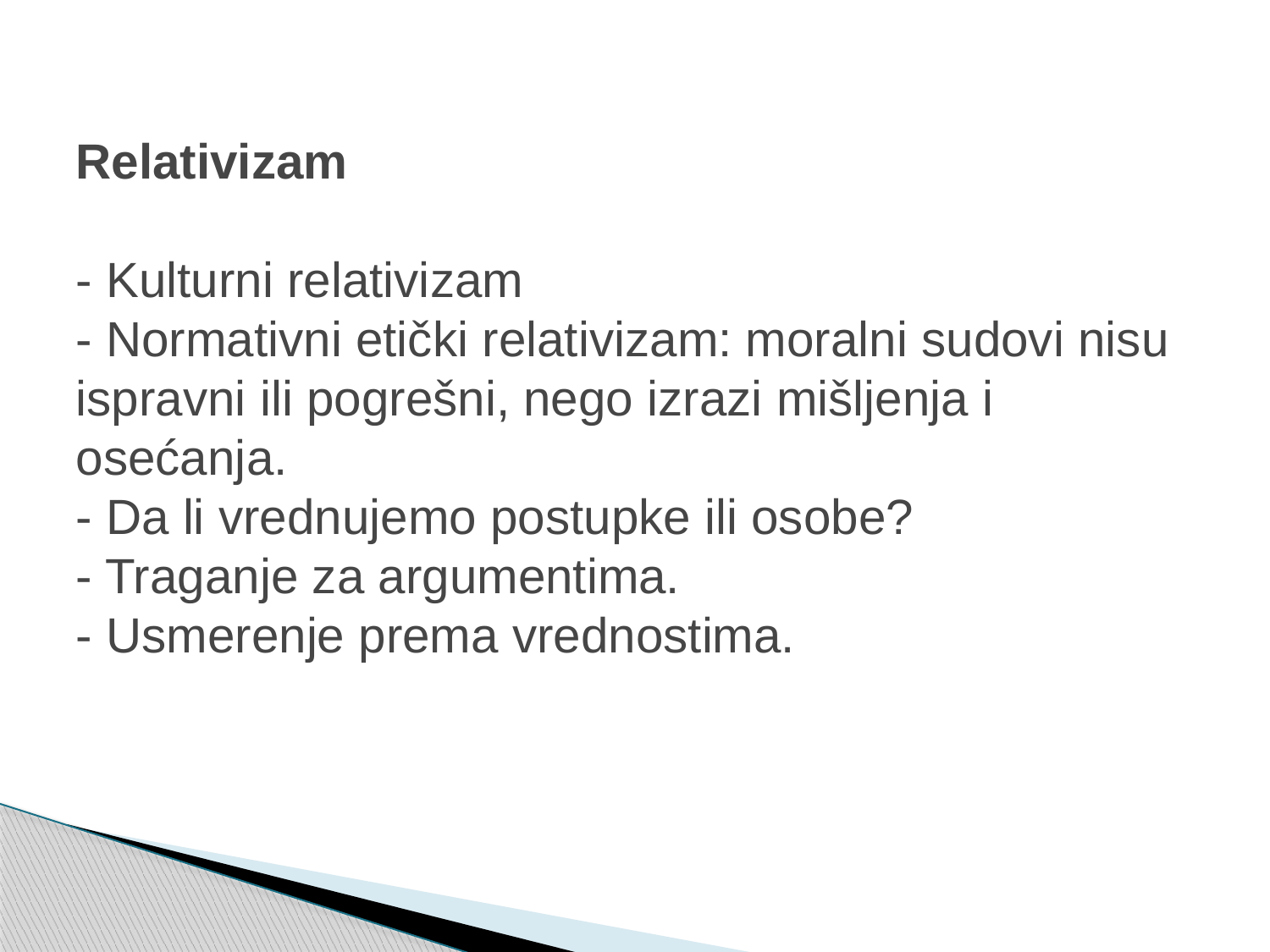

# Relativizam - Kulturni relativizam - Normativni etički relativizam: moralni sudovi nisu ispravni ili pogrešni, nego izrazi mišljenja i osećanja. - Da li vrednujemo postupke ili osobe? - Traganje za argumentima. - Usmerenje prema vrednostima.